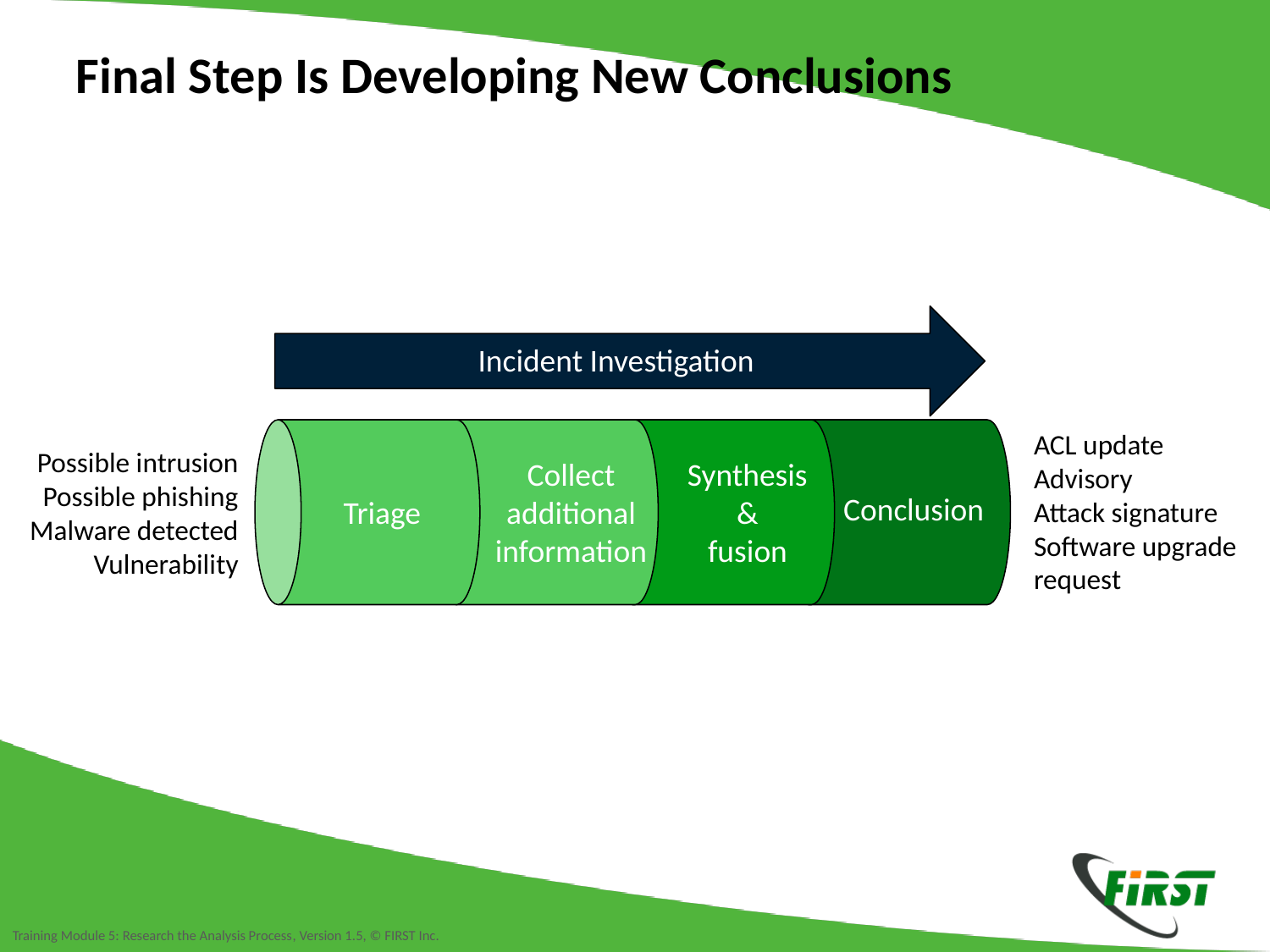

Final Step Is Developing New Conclusions
Incident Investigation

Collect
additional
information
Synthesis
&
fusion
Conclusion
Triage
ACL update
Advisory
Attack signature
Software upgrade
request
Possible intrusion
Possible phishing
Malware detected
Vulnerability